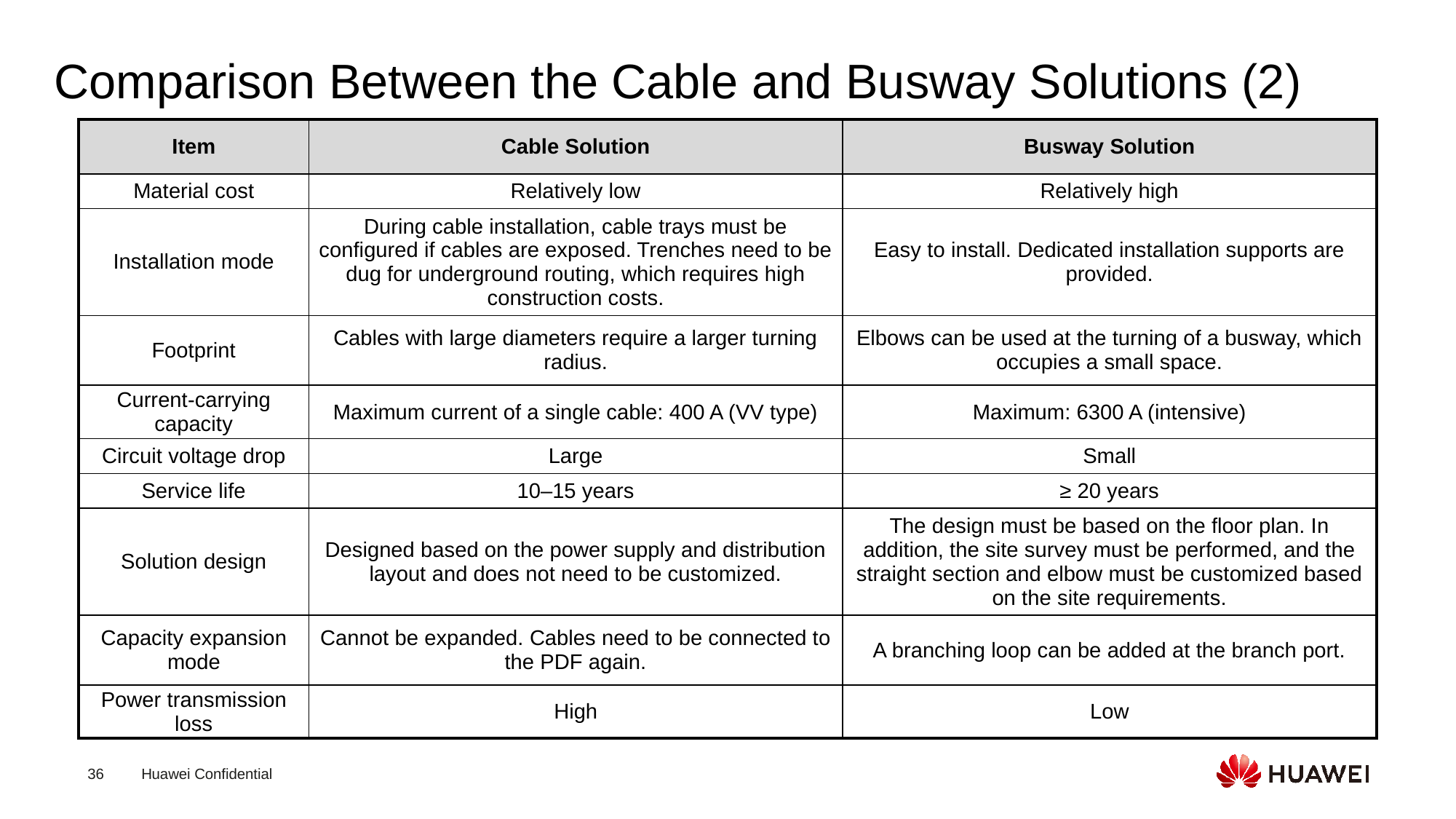

# Comparison Between the Cable and Busway Solutions (2)
| Item | Cable Solution | Busway Solution |
| --- | --- | --- |
| Material cost | Relatively low | Relatively high |
| Installation mode | During cable installation, cable trays must be configured if cables are exposed. Trenches need to be dug for underground routing, which requires high construction costs. | Easy to install. Dedicated installation supports are provided. |
| Footprint | Cables with large diameters require a larger turning radius. | Elbows can be used at the turning of a busway, which occupies a small space. |
| Current-carrying capacity | Maximum current of a single cable: 400 A (VV type) | Maximum: 6300 A (intensive) |
| Circuit voltage drop | Large | Small |
| Service life | 10–15 years | ≥ 20 years |
| Solution design | Designed based on the power supply and distribution layout and does not need to be customized. | The design must be based on the floor plan. In addition, the site survey must be performed, and the straight section and elbow must be customized based on the site requirements. |
| Capacity expansion mode | Cannot be expanded. Cables need to be connected to the PDF again. | A branching loop can be added at the branch port. |
| Power transmission loss | High | Low |